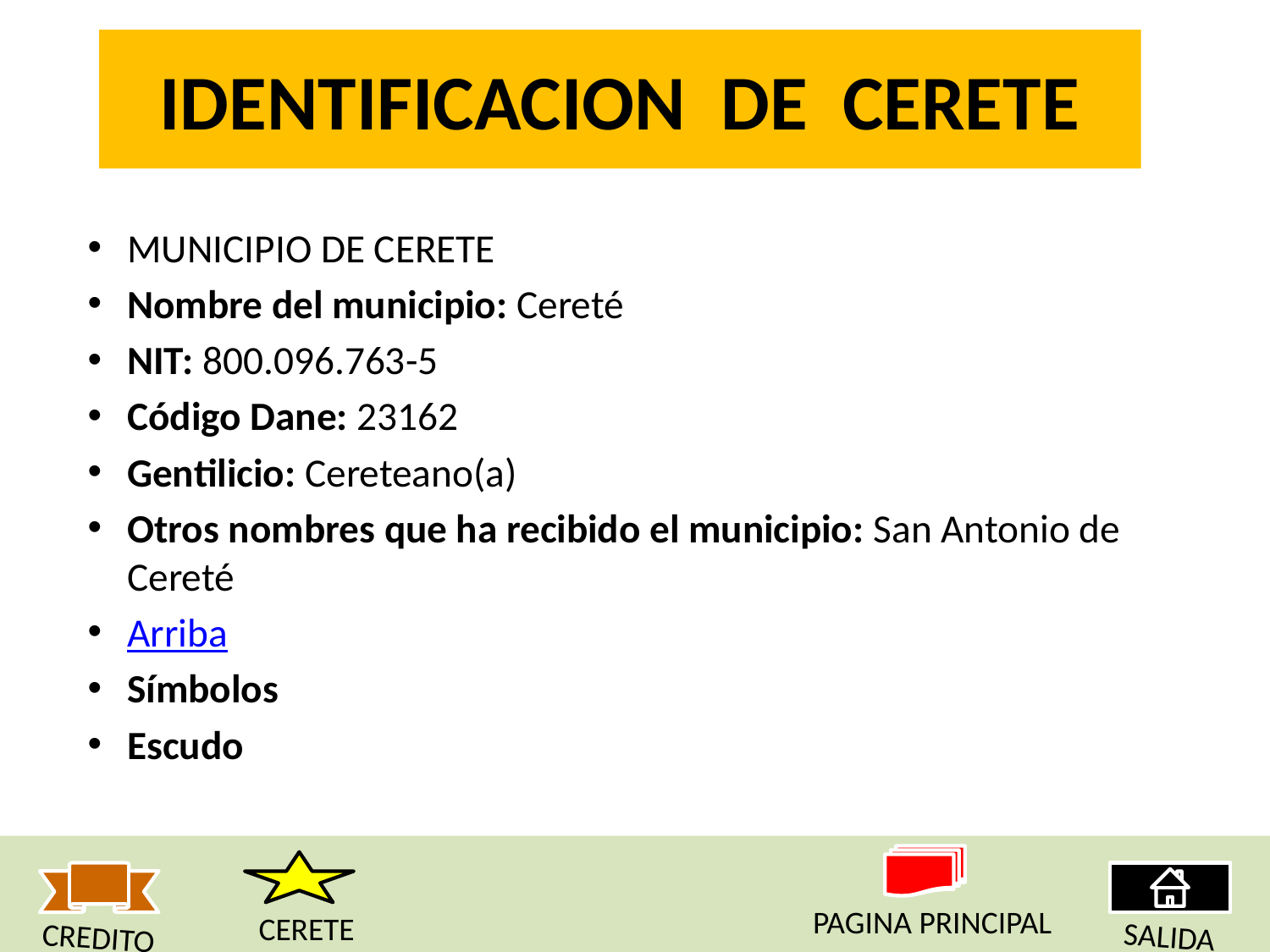

# IDENTIFICACION  DE  CERETE
MUNICIPIO DE CERETE
Nombre del municipio: Cereté
NIT: 800.096.763-5
Código Dane: 23162
Gentilicio: Cereteano(a)
Otros nombres que ha recibido el municipio: San Antonio de Cereté
Arriba
Símbolos
Escudo

PAGINA PRINCIPAL
CERETE
SALIDA
CREDITO